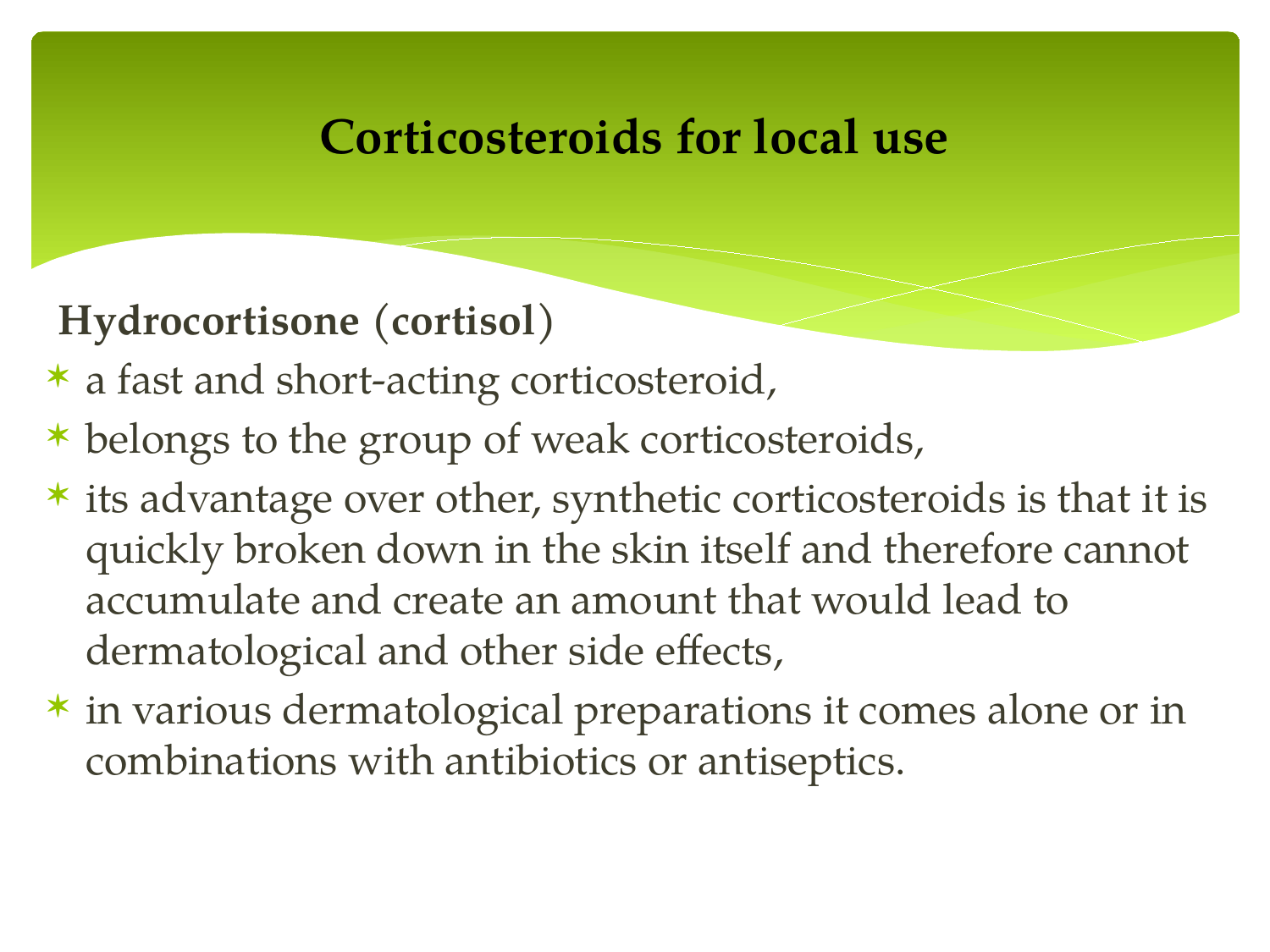

# Corticosteroids for local use
 Hydrocortisone (cortisol)
a fast and short-acting corticosteroid,
belongs to the group of weak corticosteroids,
its advantage over other, synthetic corticosteroids is that it is quickly broken down in the skin itself and therefore cannot accumulate and create an amount that would lead to dermatological and other side effects,
in various dermatological preparations it comes alone or in combinations with antibiotics or antiseptics.